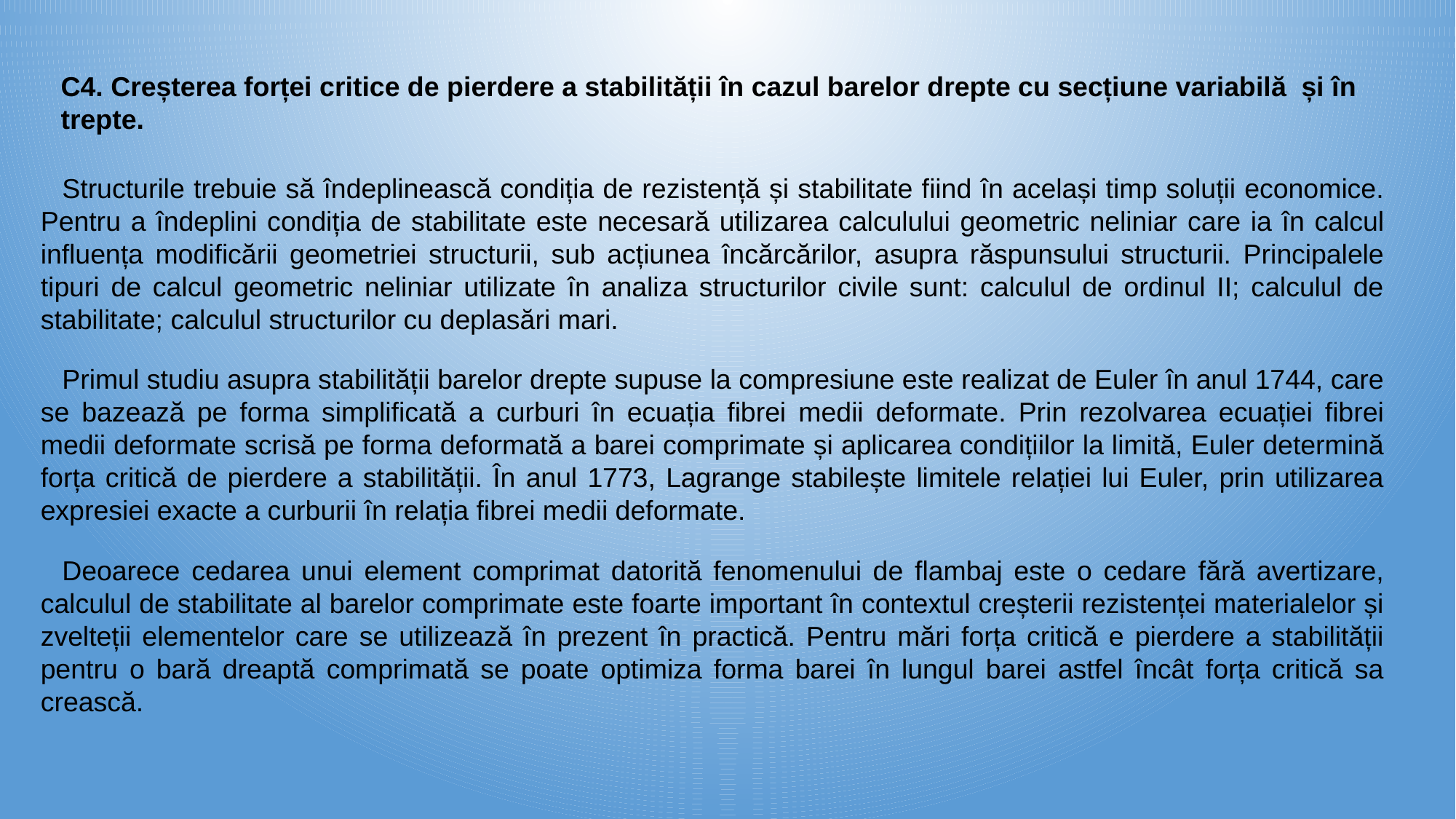

C4. Creșterea forței critice de pierdere a stabilității în cazul barelor drepte cu secțiune variabilă  și în trepte.

Structurile trebuie să îndeplinească condiția de rezistență și stabilitate fiind în același timp soluții economice. Pentru a îndeplini condiția de stabilitate este necesară utilizarea calculului geometric neliniar care ia în calcul influența modificării geometriei structurii, sub acțiunea încărcărilor, asupra răspunsului structurii. Principalele tipuri de calcul geometric neliniar utilizate în analiza structurilor civile sunt: calculul de ordinul II; calculul de stabilitate; calculul structurilor cu deplasări mari.
Primul studiu asupra stabilității barelor drepte supuse la compresiune este realizat de Euler în anul 1744, care se bazează pe forma simplificată a curburi în ecuația fibrei medii deformate. Prin rezolvarea ecuației fibrei medii deformate scrisă pe forma deformată a barei comprimate și aplicarea condițiilor la limită, Euler determină forța critică de pierdere a stabilității. În anul 1773, Lagrange stabilește limitele relației lui Euler, prin utilizarea expresiei exacte a curburii în relația fibrei medii deformate.
Deoarece cedarea unui element comprimat datorită fenomenului de flambaj este o cedare fără avertizare, calculul de stabilitate al barelor comprimate este foarte important în contextul creșterii rezistenței materialelor și zvelteții elementelor care se utilizează în prezent în practică. Pentru mări forța critică e pierdere a stabilității pentru o bară dreaptă comprimată se poate optimiza forma barei în lungul barei astfel încât forța critică sa crească.